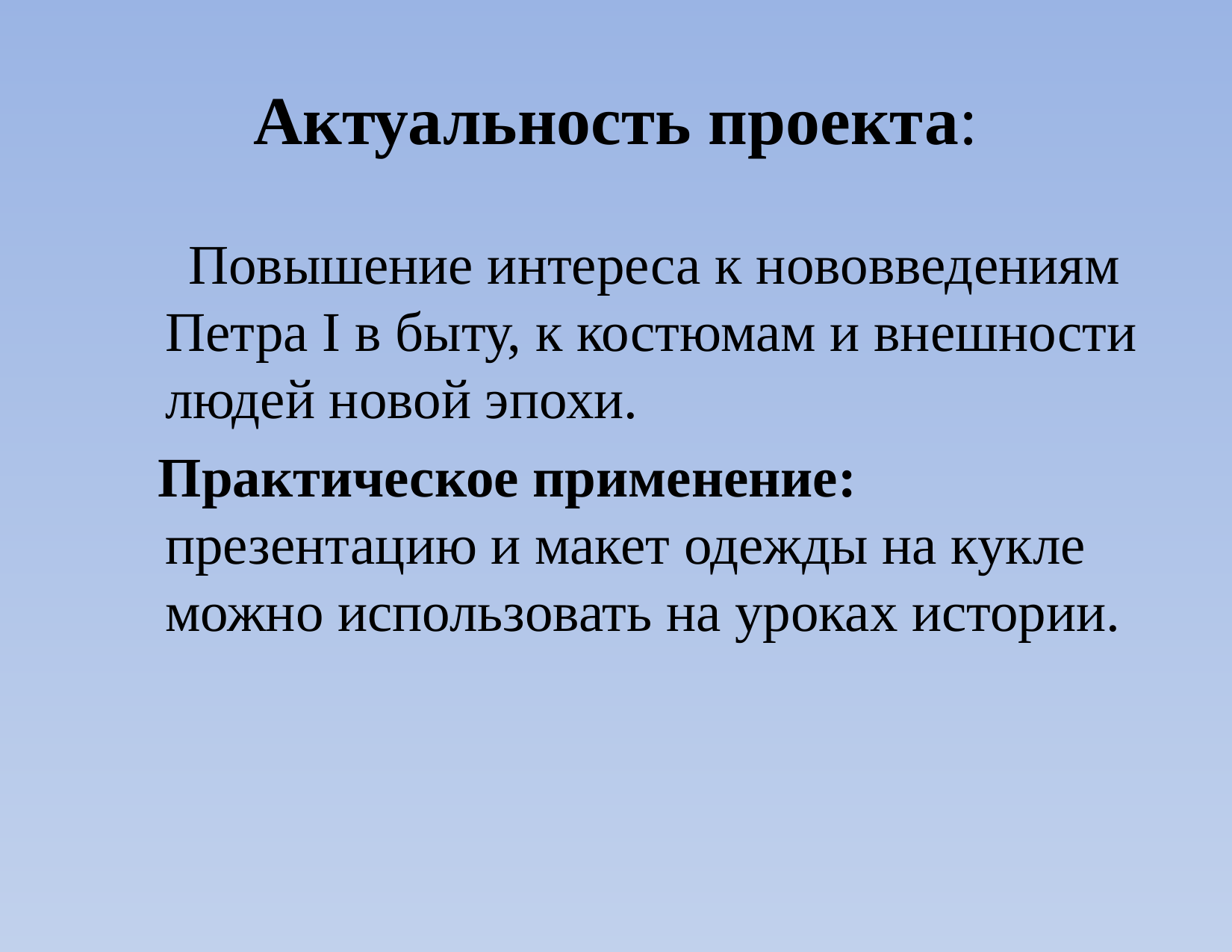

Актуальность проекта:
         Повышение интереса к нововведениям  Петра I в быту, к костюмам и внешности людей новой эпохи.
      Практическое применение: презентацию и макет одежды на кукле можно использовать на уроках истории.